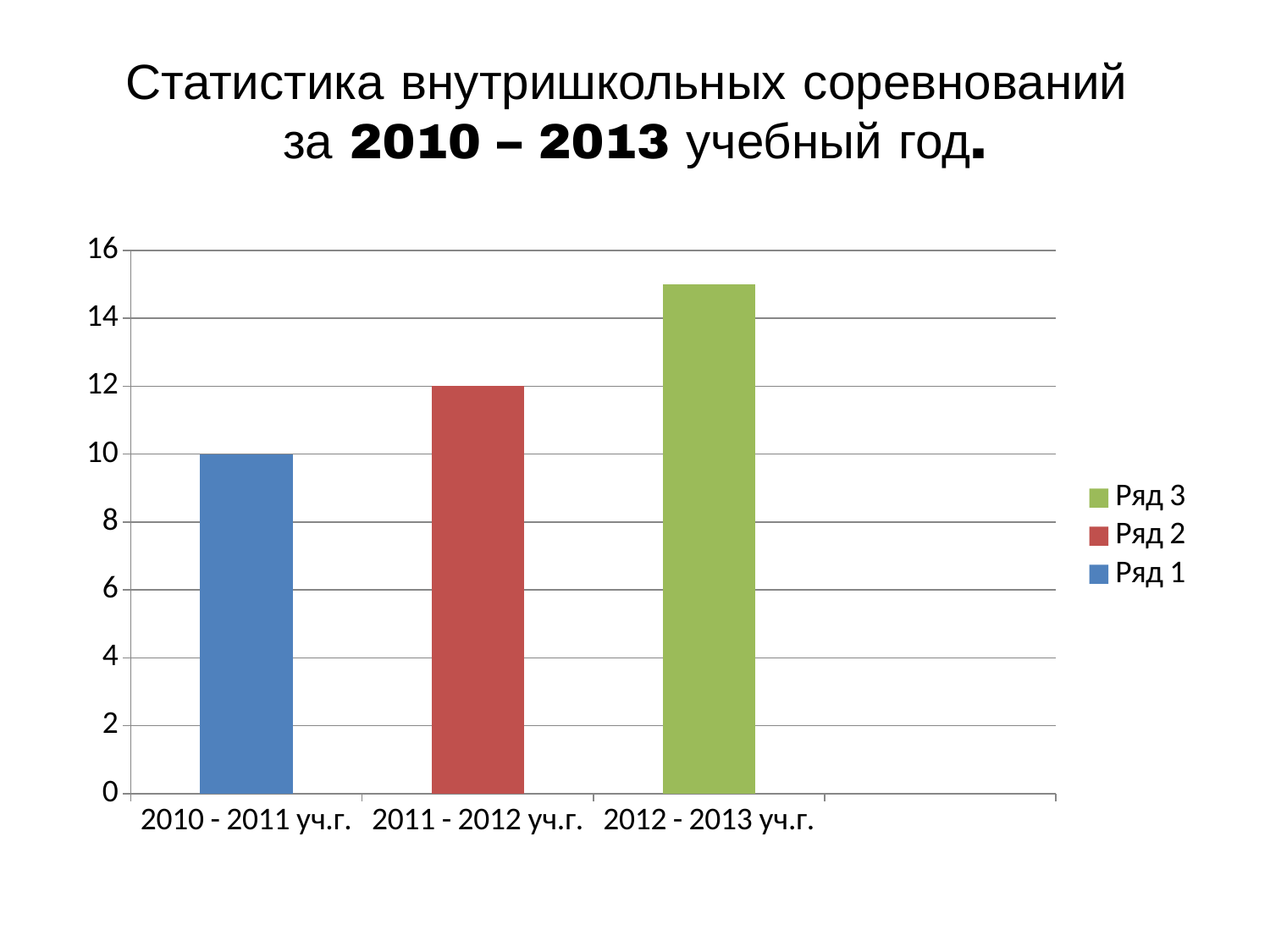

# Статистика внутришкольных соревнований за 2010 – 2013 учебный год.

### Chart

| Category | Ряд 1 | Ряд 2 | Ряд 3 |
|---|---|---|---|
| 2010 - 2011 уч.г. | 10.0 | None | None |
| 2011 - 2012 уч.г. | None | 12.0 | None |
| 2012 - 2013 уч.г. | None | None | 15.0 |